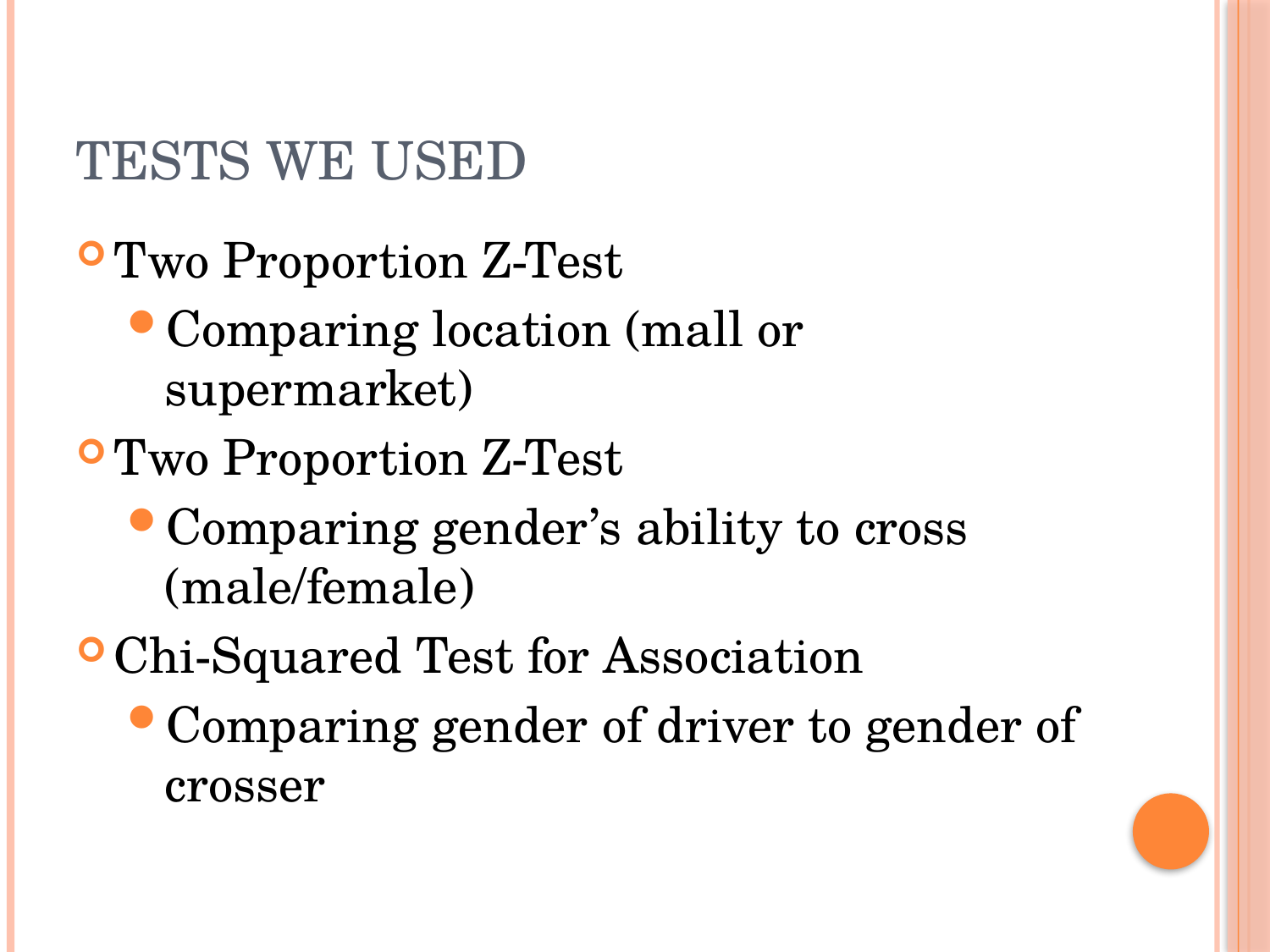

# Tests We Used
Two Proportion Z-Test
Comparing location (mall or supermarket)
Two Proportion Z-Test
Comparing gender’s ability to cross (male/female)
Chi-Squared Test for Association
Comparing gender of driver to gender of crosser